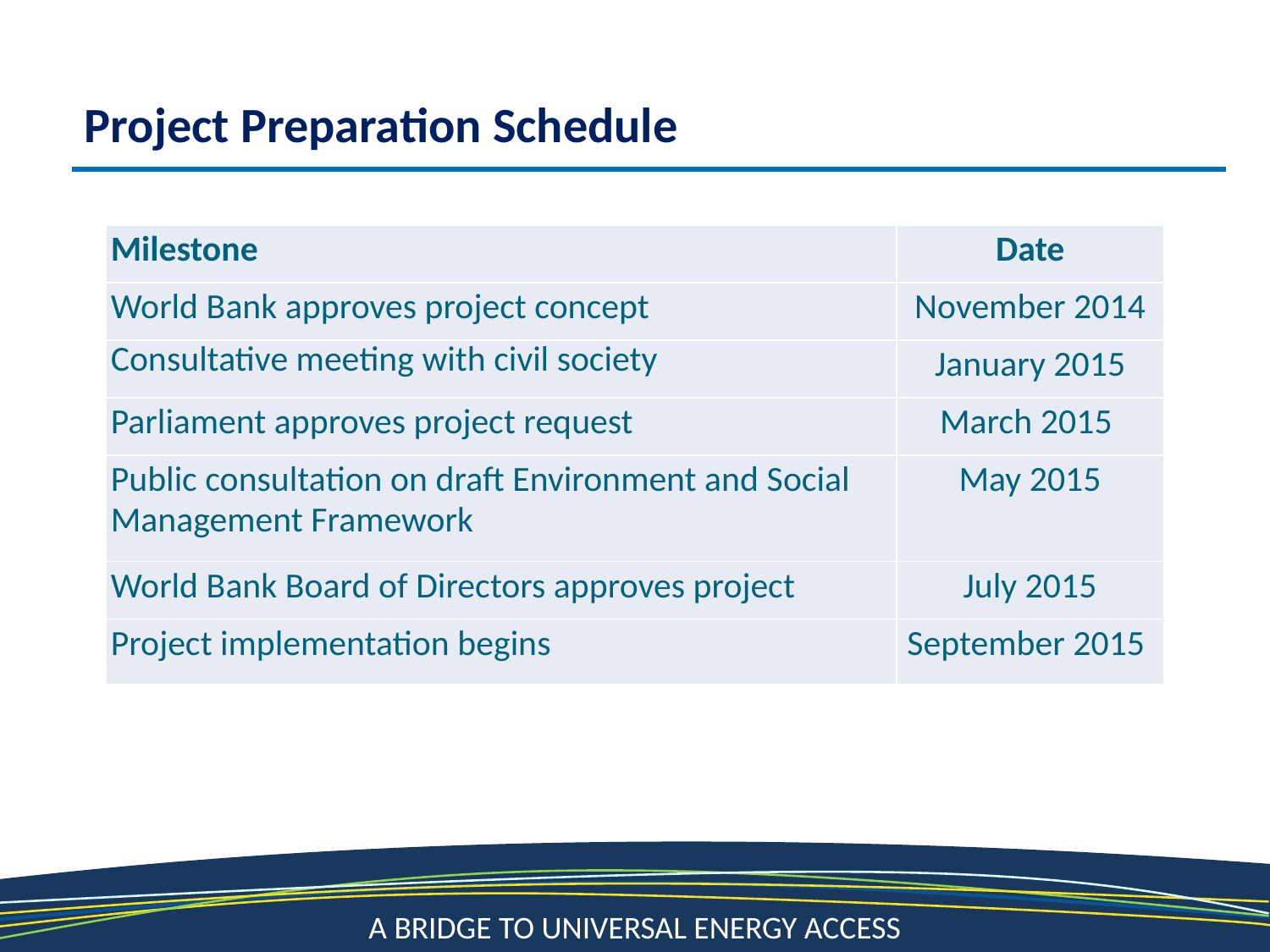

Project Preparation Schedule
| Milestone | Date |
| --- | --- |
| World Bank approves project concept | November 2014 |
| Consultative meeting with civil society | January 2015 |
| Parliament approves project request | March 2015 |
| Public consultation on draft Environment and Social Management Framework | May 2015 |
| World Bank Board of Directors approves project | July 2015 |
| Project implementation begins | September 2015 |

17

A Bridge to Universal Energy Access